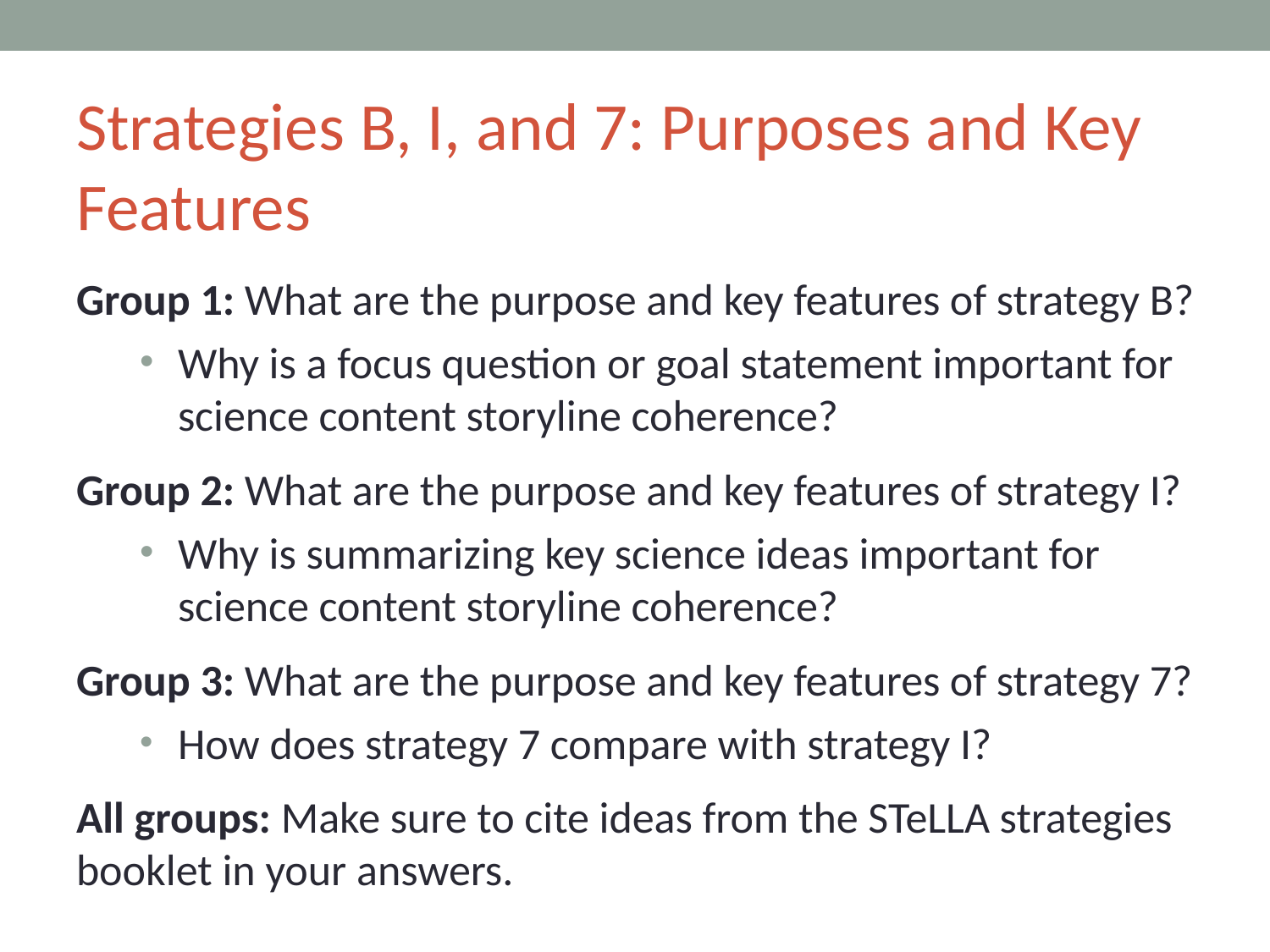

# Strategies B, I, and 7: Purposes and Key Features
Group 1: What are the purpose and key features of strategy B?
Why is a focus question or goal statement important for science content storyline coherence?
Group 2: What are the purpose and key features of strategy I?
Why is summarizing key science ideas important for science content storyline coherence?
Group 3: What are the purpose and key features of strategy 7?
How does strategy 7 compare with strategy I?
All groups: Make sure to cite ideas from the STeLLA strategies booklet in your answers.